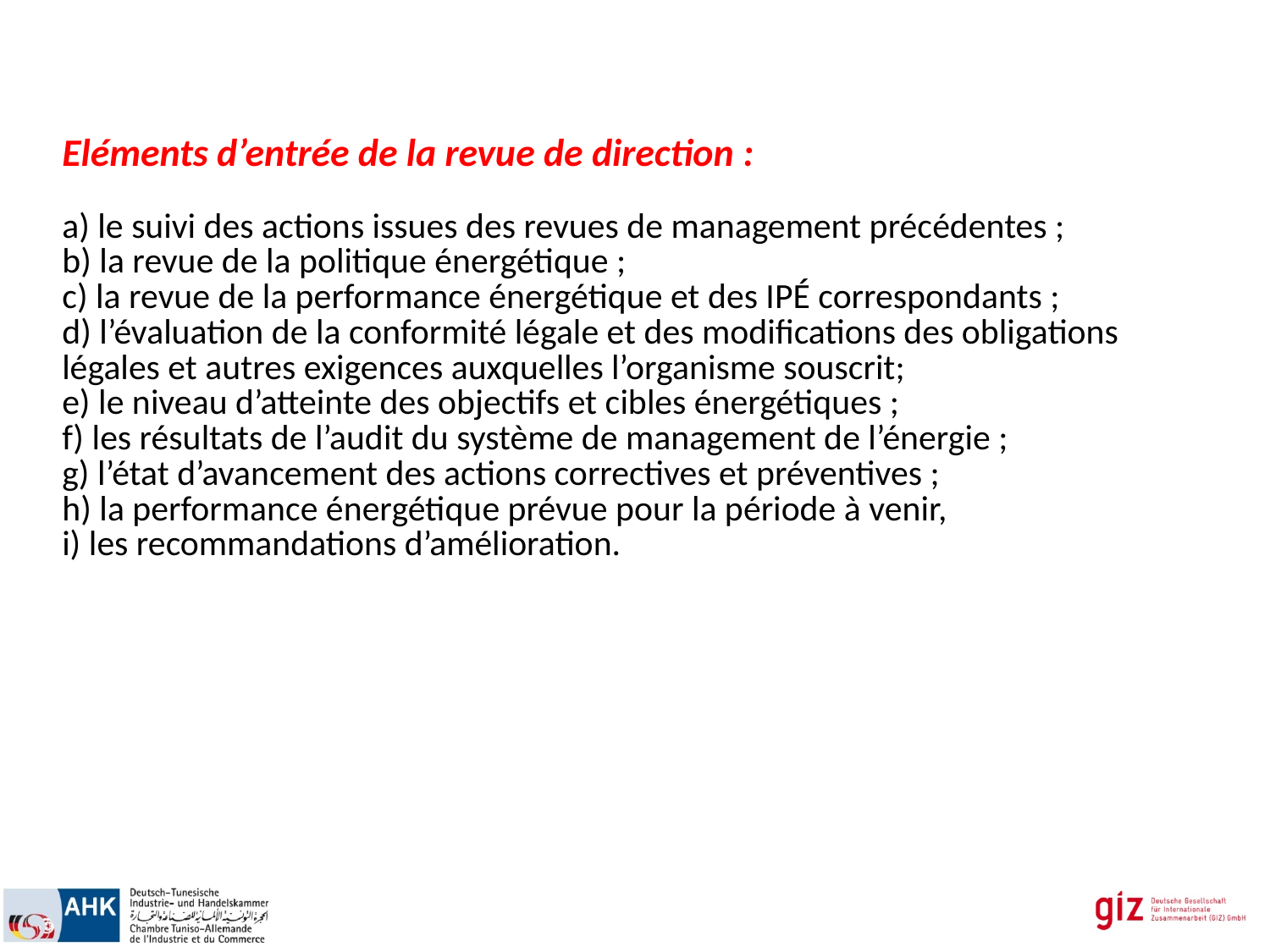

Eléments d’entrée de la revue de direction :

a) le suivi des actions issues des revues de management précédentes ;
b) la revue de la politique énergétique ;
c) la revue de la performance énergétique et des IPÉ correspondants ;
d) l’évaluation de la conformité légale et des modifications des obligations légales et autres exigences auxquelles l’organisme souscrit;
e) le niveau d’atteinte des objectifs et cibles énergétiques ;
f) les résultats de l’audit du système de management de l’énergie ;
g) l’état d’avancement des actions correctives et préventives ;
h) la performance énergétique prévue pour la période à venir,
i) les recommandations d’amélioration.